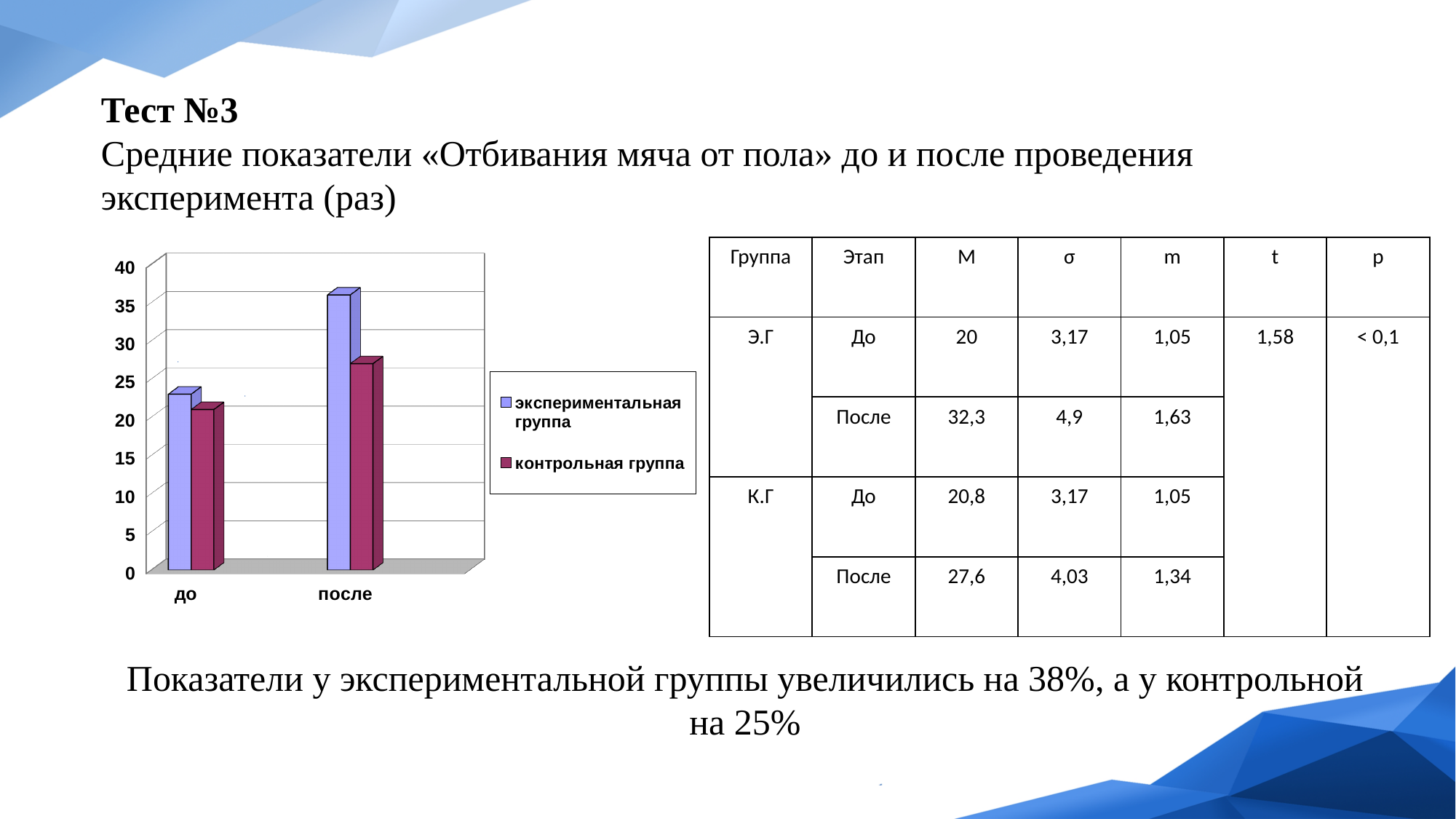

Тест №3
Средние показатели «Отбивания мяча от пола» до и после проведения
эксперимента (раз)

[unsupported chart]

| Группа | Этап | М | σ | m | t | p |
| --- | --- | --- | --- | --- | --- | --- |
| Э.Г | До | 20 | 3,17 | 1,05 | 1,58 | ˂ 0,1 |
|  | После | 32,3 | 4,9 | 1,63 |  |  |
| К.Г | До | 20,8 | 3,17 | 1,05 |  |  |
|  | После | 27,6 | 4,03 | 1,34 |  |  |
Показатели у экспериментальной группы увеличились на 38%, а у контрольной на 25%